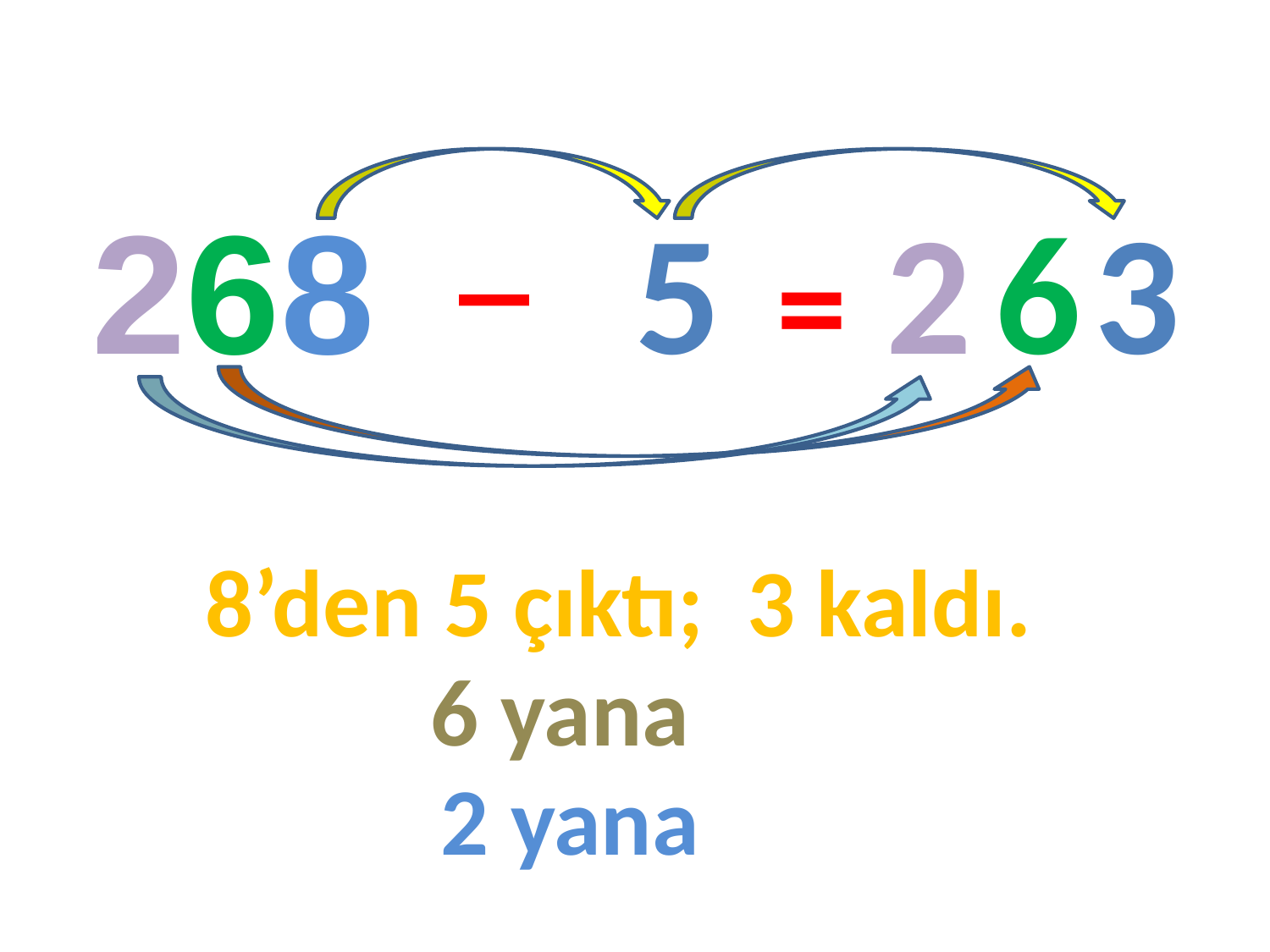

_

268
   5
2
6
3
=

8’den 5 çıktı;  3 kaldı.
6 yana
2 yana